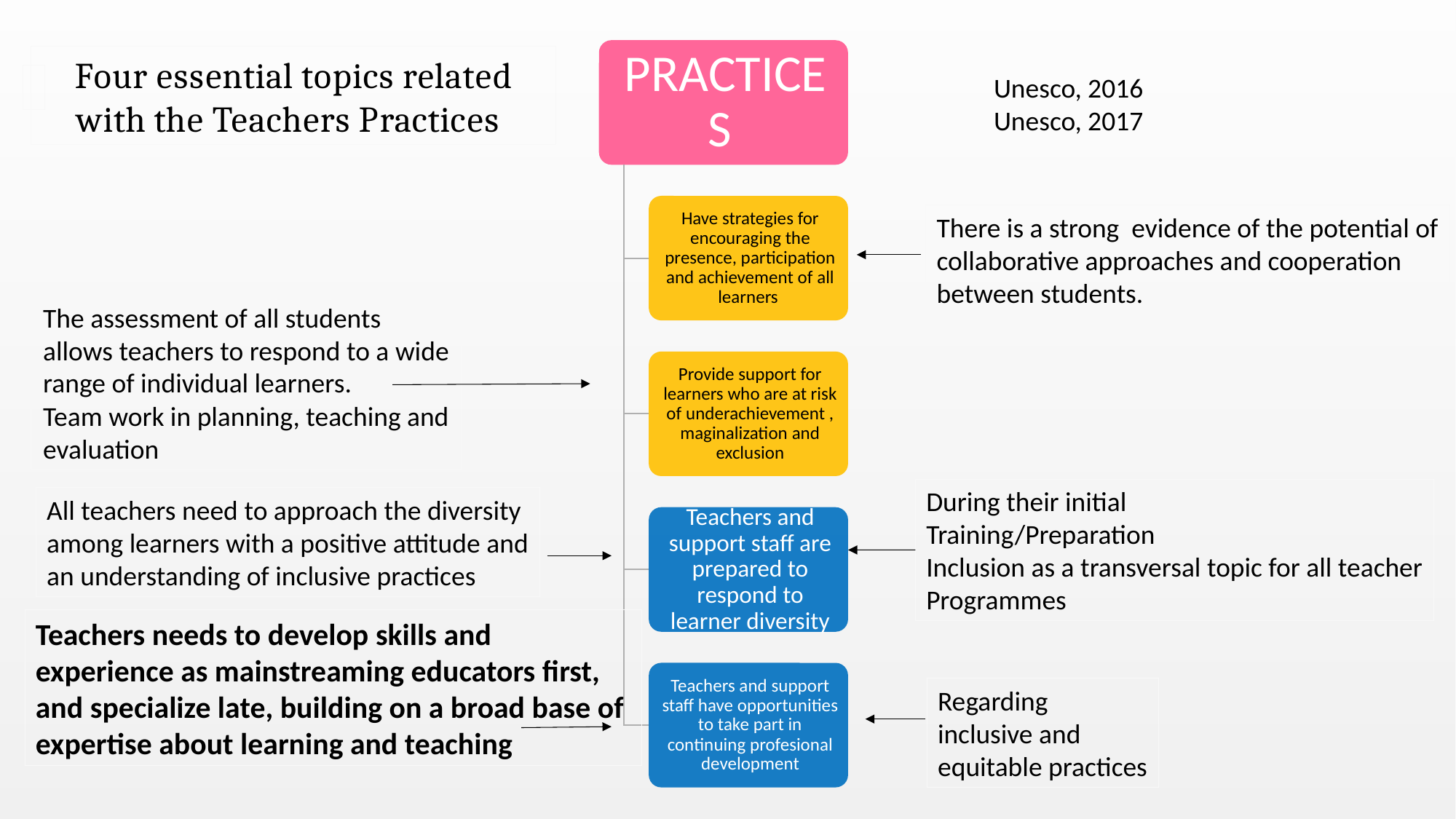

PRACTICES
Have strategies for encouraging the presence, participation and achievement of all learners
Provide support for learners who are at risk of underachievement , maginalization and exclusion
Teachers and support staff are prepared to respond to learner diversity
Teachers and support staff have opportunities to take part in continuing profesional development
Four essential topics related with the Teachers Practices

Unesco, 2016
Unesco, 2017
There is a strong  evidence of the potential of collaborative approaches and cooperation between students.
The assessment of all students allows teachers to respond to a wide range of individual learners.
Team work in planning, teaching and evaluation
During their initial
Training/Preparation
Inclusion as a transversal topic for all teacher
Programmes
All teachers need to approach the diversity
among learners with a positive attitude and
an understanding of inclusive practices
Teachers needs to develop skills and
experience as mainstreaming educators first,
and specialize late, building on a broad base of
expertise about learning and teaching
Regarding
inclusive and
equitable practices